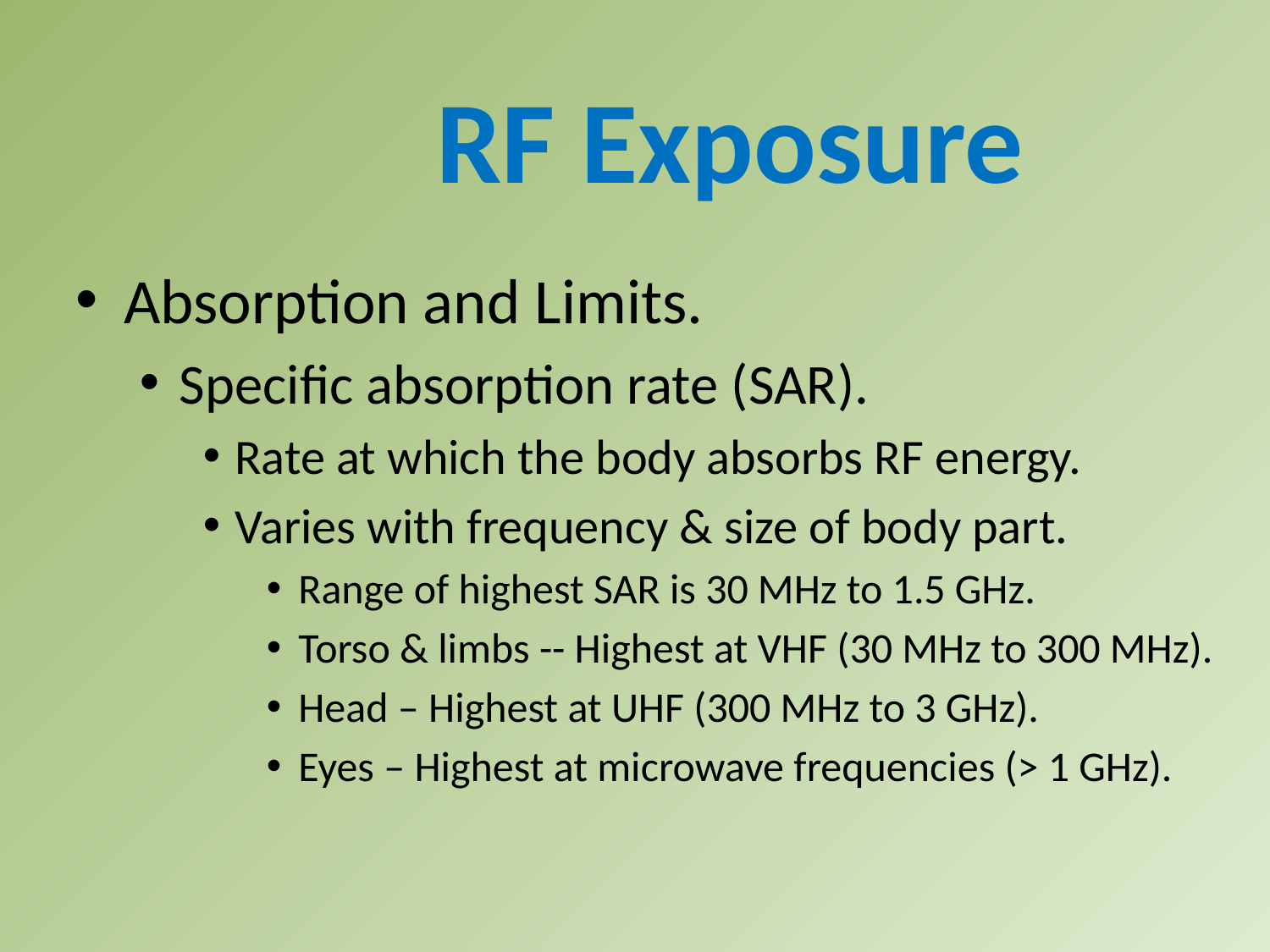

RF Exposure
Absorption and Limits.
Specific absorption rate (SAR).
Rate at which the body absorbs RF energy.
Varies with frequency & size of body part.
Range of highest SAR is 30 MHz to 1.5 GHz.
Torso & limbs -- Highest at VHF (30 MHz to 300 MHz).
Head – Highest at UHF (300 MHz to 3 GHz).
Eyes – Highest at microwave frequencies (> 1 GHz).